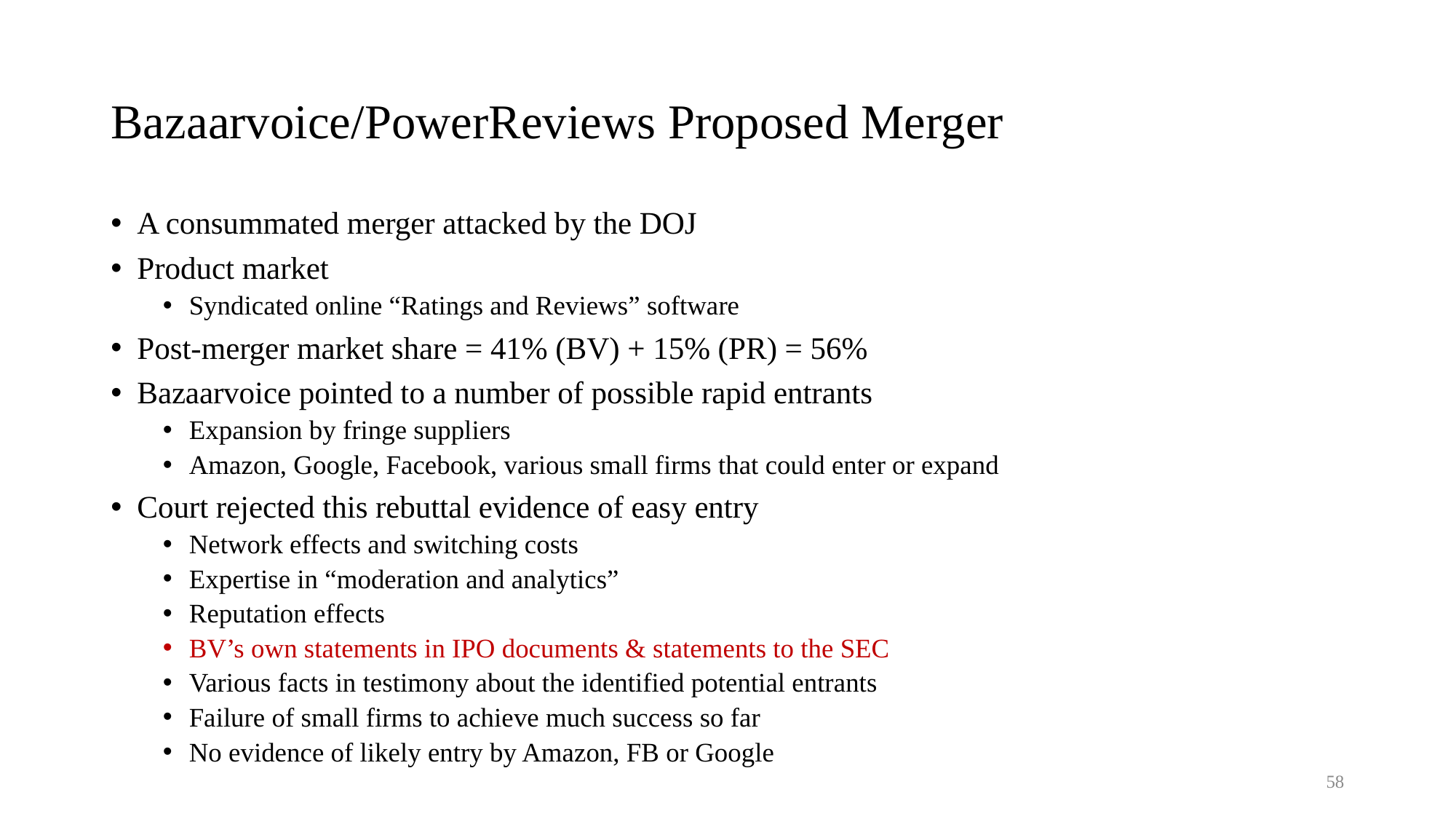

# Bazaarvoice/PowerReviews Proposed Merger
A consummated merger attacked by the DOJ
Product market
Syndicated online “Ratings and Reviews” software
Post-merger market share = 41% (BV) + 15% (PR) = 56%
Bazaarvoice pointed to a number of possible rapid entrants
Expansion by fringe suppliers
Amazon, Google, Facebook, various small firms that could enter or expand
Court rejected this rebuttal evidence of easy entry
Network effects and switching costs
Expertise in “moderation and analytics”
Reputation effects
BV’s own statements in IPO documents & statements to the SEC
Various facts in testimony about the identified potential entrants
Failure of small firms to achieve much success so far
No evidence of likely entry by Amazon, FB or Google
58